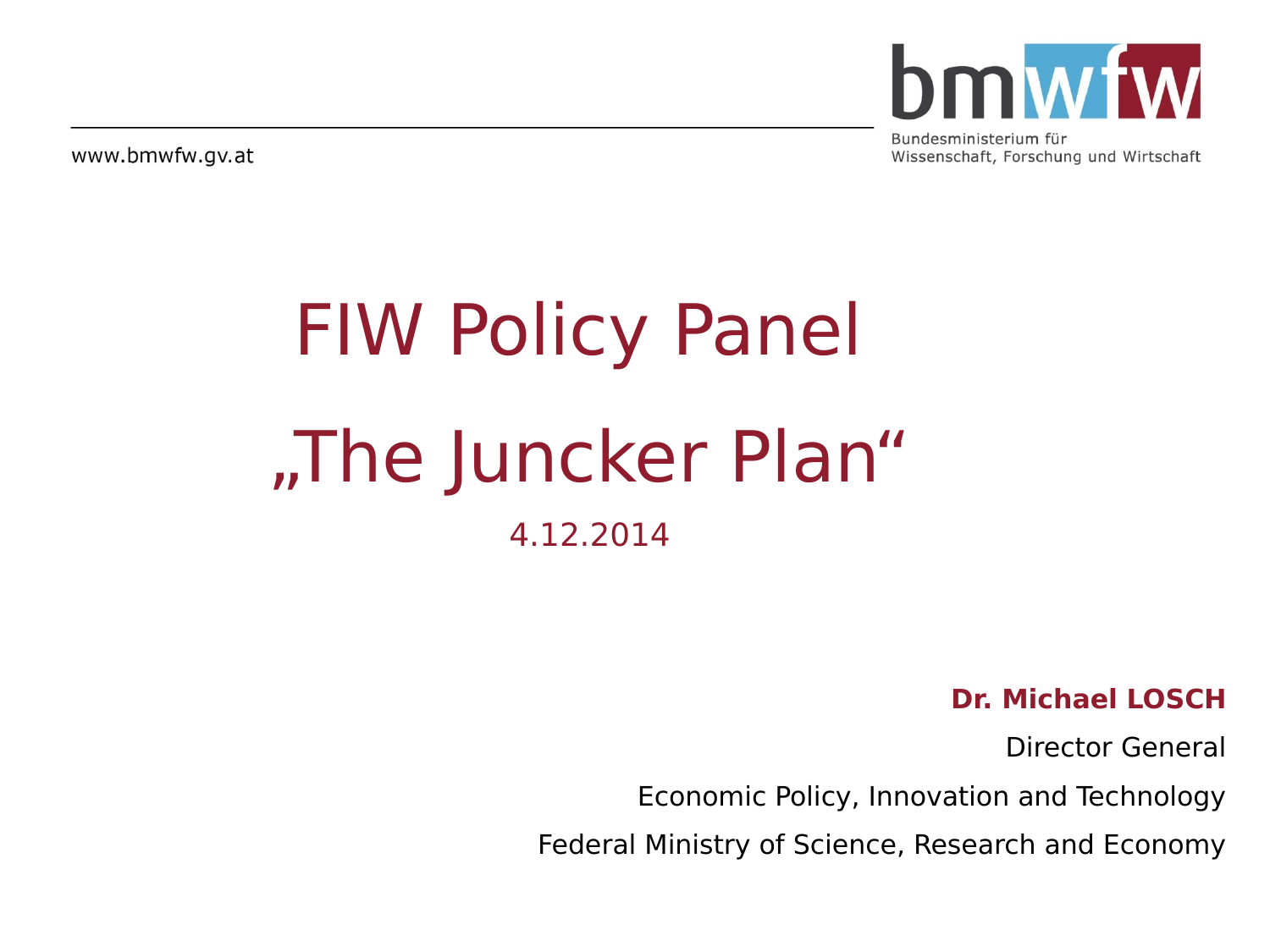

# FIW Policy Panel „The Juncker Plan“ 4.12.2014
Dr. Michael LOSCH
Director General
Economic Policy, Innovation and Technology
Federal Ministry of Science, Research and Economy